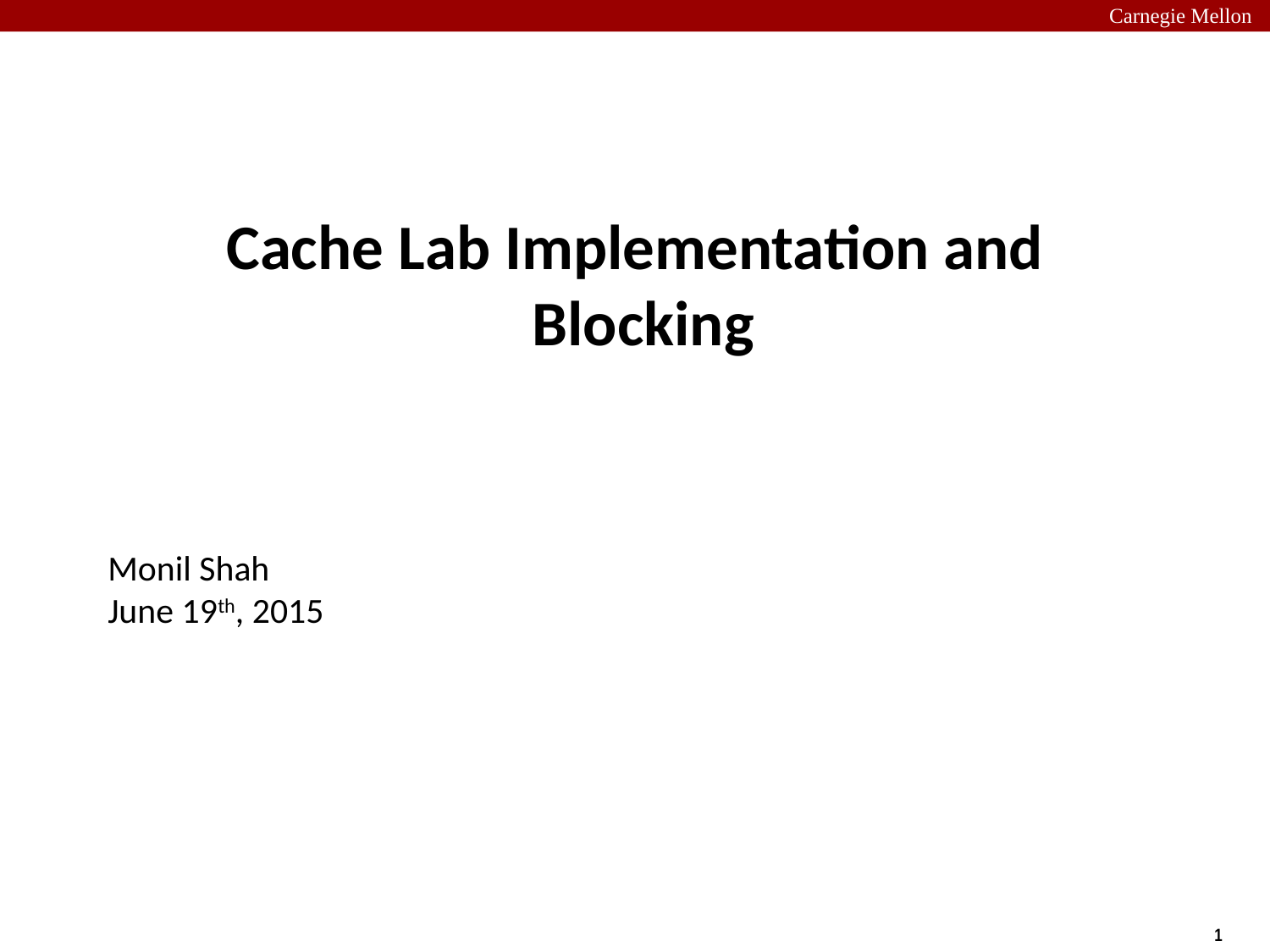

# Cache Lab Implementation and Blocking
Monil Shah
June 19th, 2015